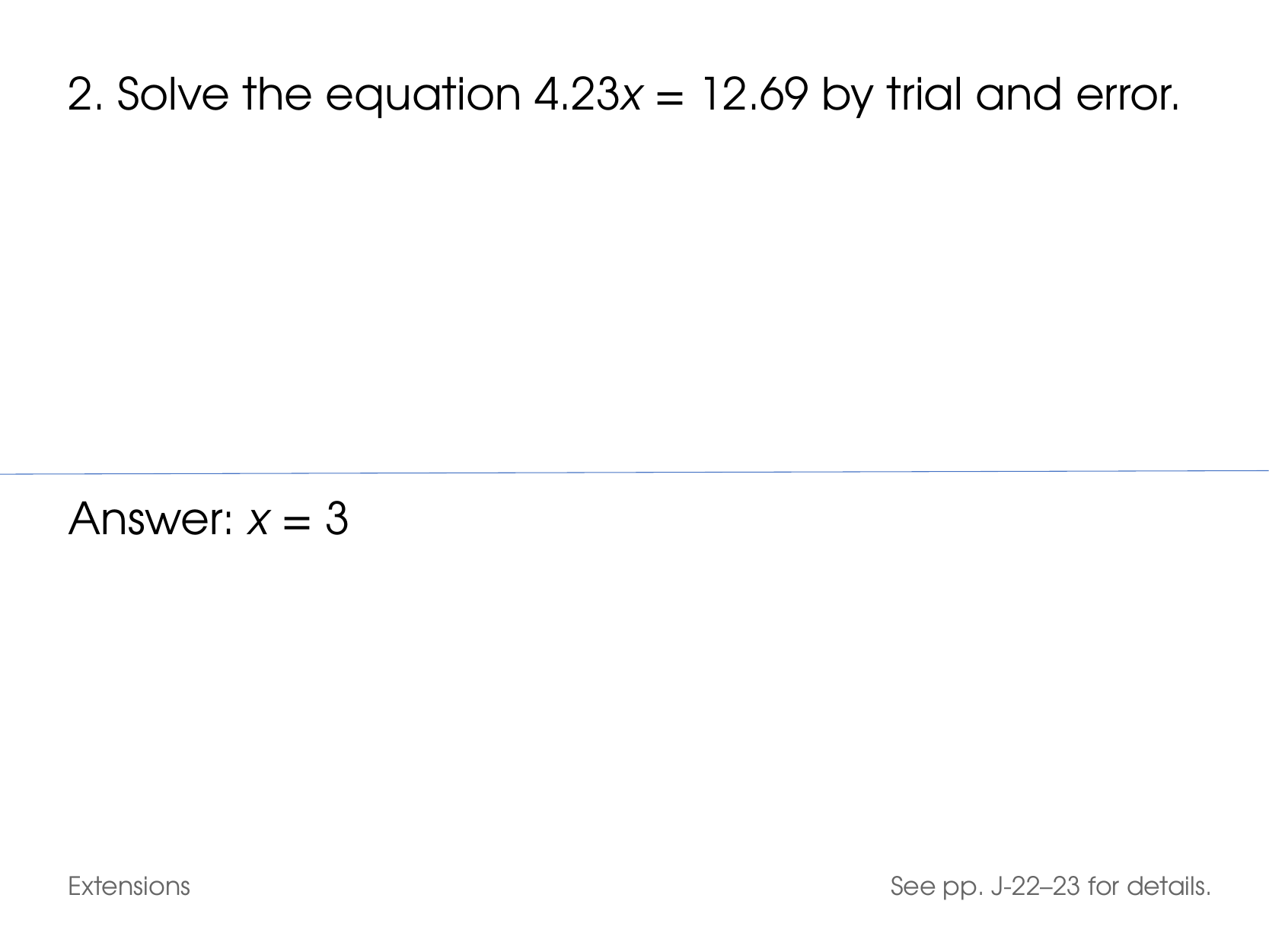

2. Solve the equation 4.23x = 12.69 by trial and error.
Answer: x = 3

Extensions
See pp. J-22–23 for details.